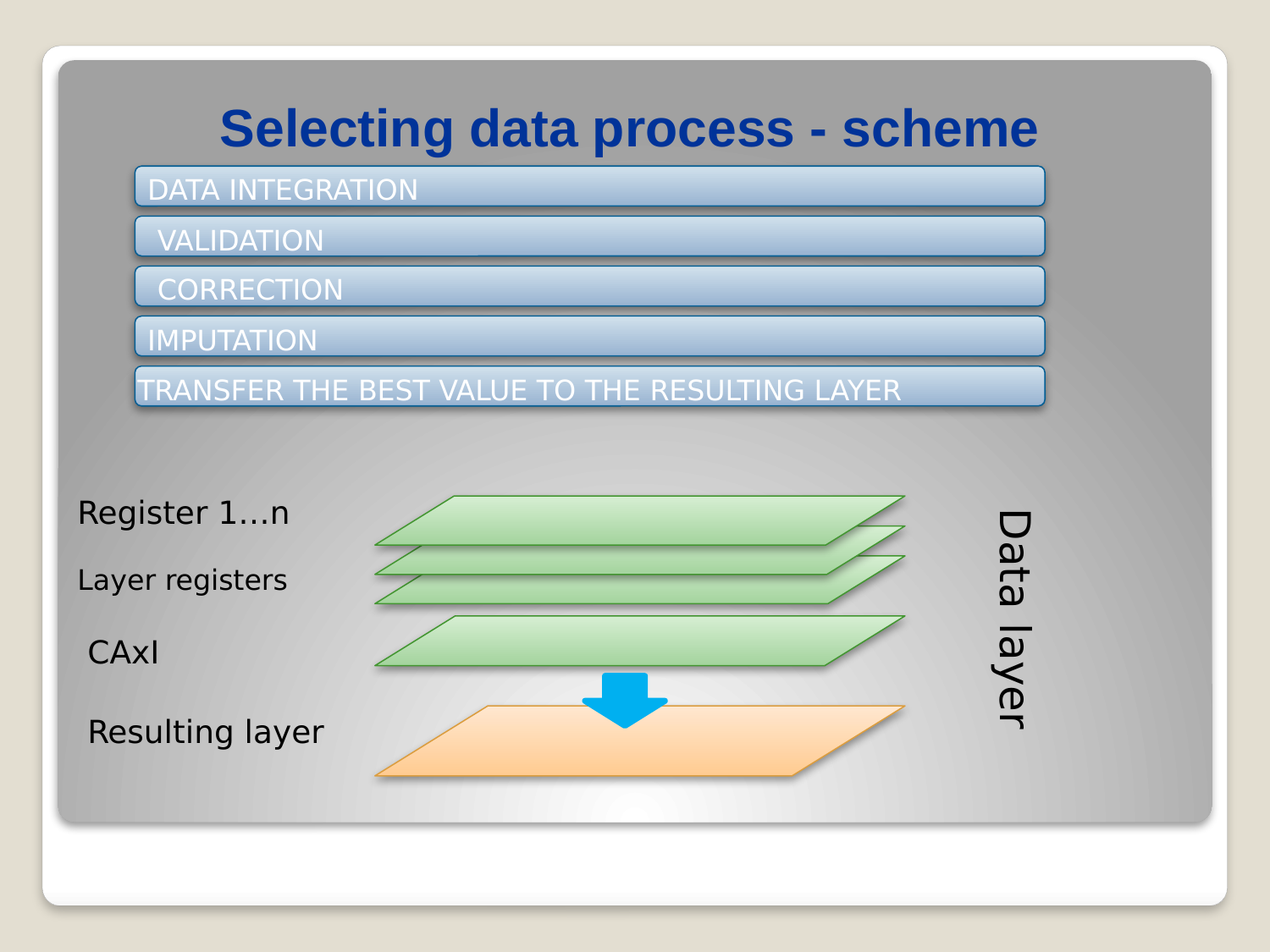

# Selecting data process - scheme

DATA INTEGRATION

VALIDATION

CORRECTION

IMPUTATION
TRANSFER THE BEST VALUE TO THE RESULTING LAYER

Register 1…n

Data layer

Layer registers

CAxI

Resulting layer